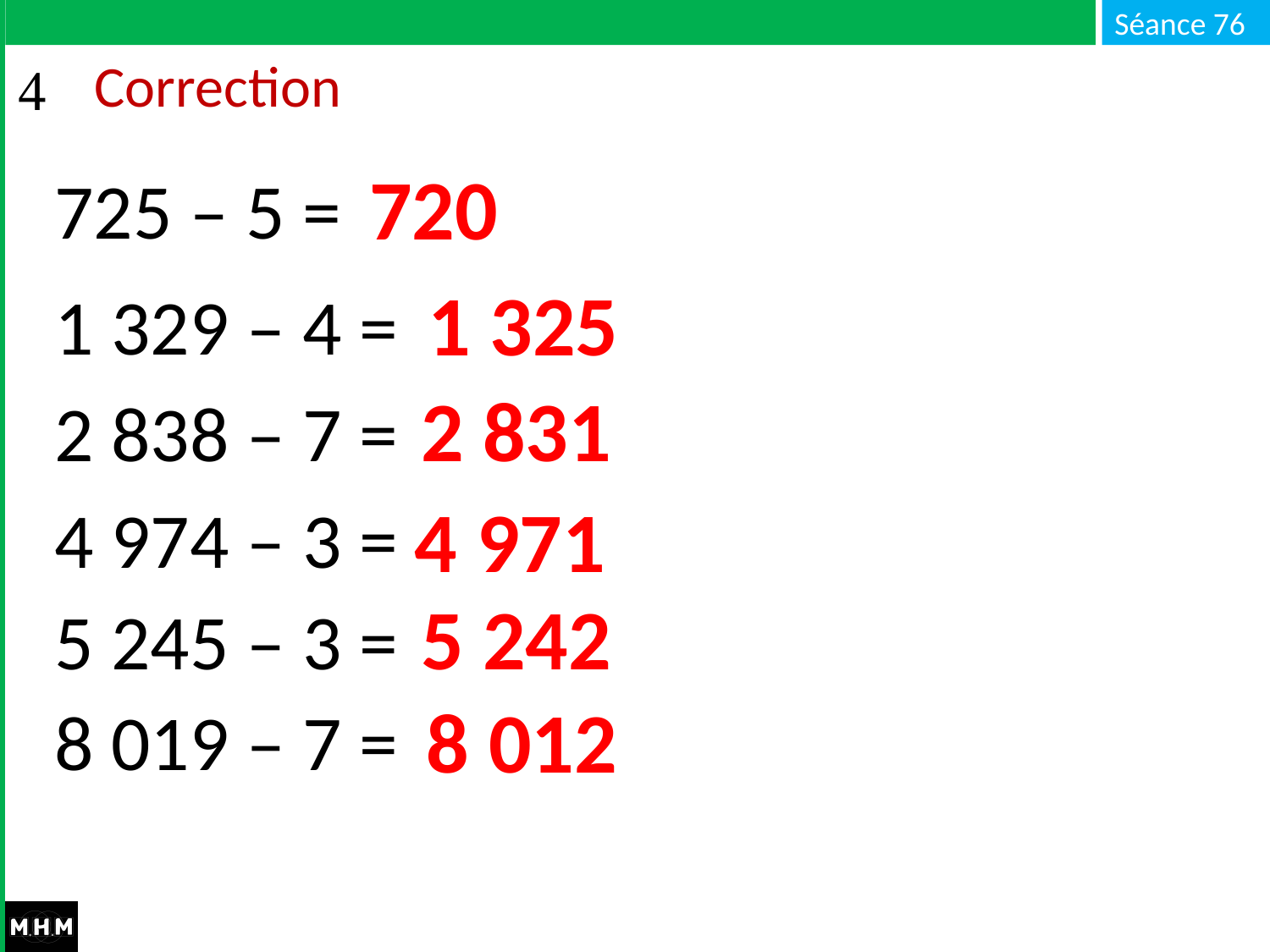

# Correction
720
725 – 5 = …
1 325
1 329 – 4 = …
2 831
2 838 – 7 = …
4 971
4 974 – 3 = …
5 242
5 245 – 3 = …
8 012
8 019 – 7 = …